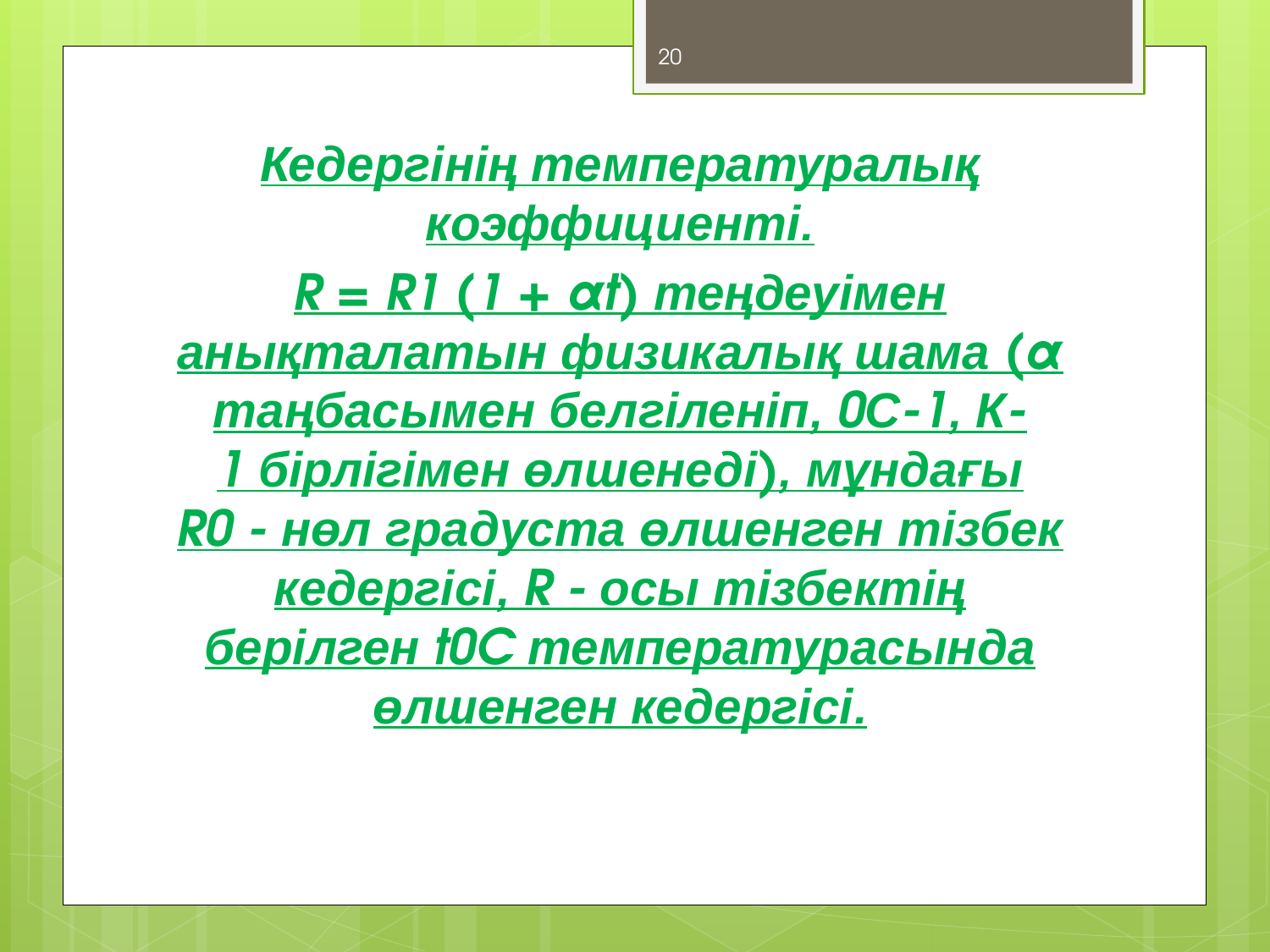

20
Кедергінің температуралық коэффициенті.
R = R1 (1 + αt) теңдеуімен анықталатын физикалық шама (α таңбасымен белгіленіп, 0С-1, К-1 бірлігімен өлшенеді), мұндағы R0 - нөл градуста өлшенген тізбек кедергісі, R - осы тізбектің берілген t0C температурасында өлшенген кедергісі.